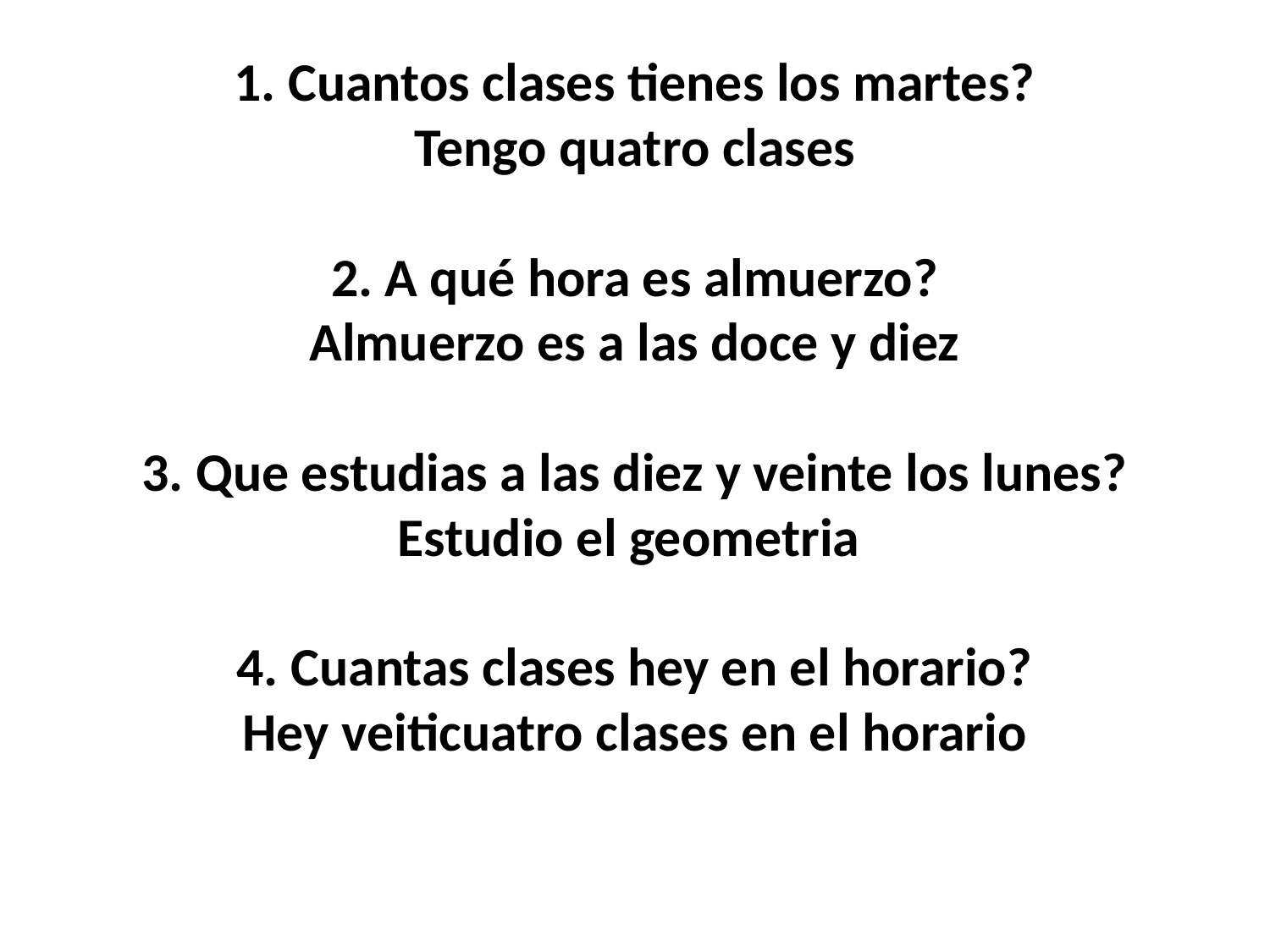

# 1. Cuantos clases tienes los martes? Tengo quatro clases 2. A qué hora es almuerzo? Almuerzo es a las doce y diez 3. Que estudias a las diez y veinte los lunes? Estudio el geometria 4. Cuantas clases hey en el horario? Hey veiticuatro clases en el horario